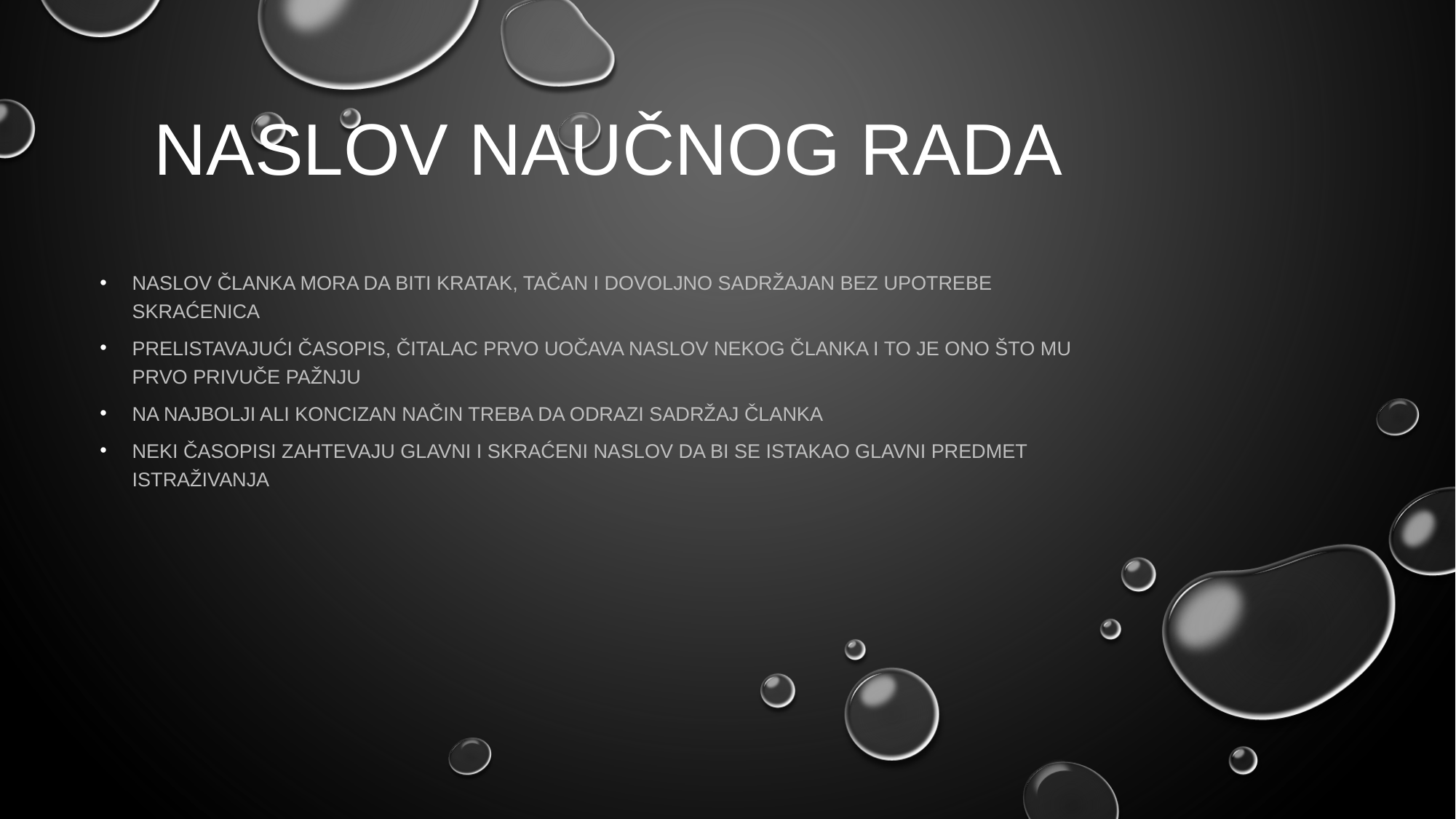

# NASLOV NAUČNOG RADA
Naslov članka mora da biti kratak, tačan i dovoljno sadržajan bez upotrebe skraćenica
Prelistavajući časopis, čitalac prvo uočava naslov nekog članka i to je ono što mu prvo privuče pažnju
Na najbolji ali koncizan način treba da odrazi sadržaj članka
Neki časopisi zahtevaju glavni i skraćeni naslov da bi se istakao glavni predmet istraživanja